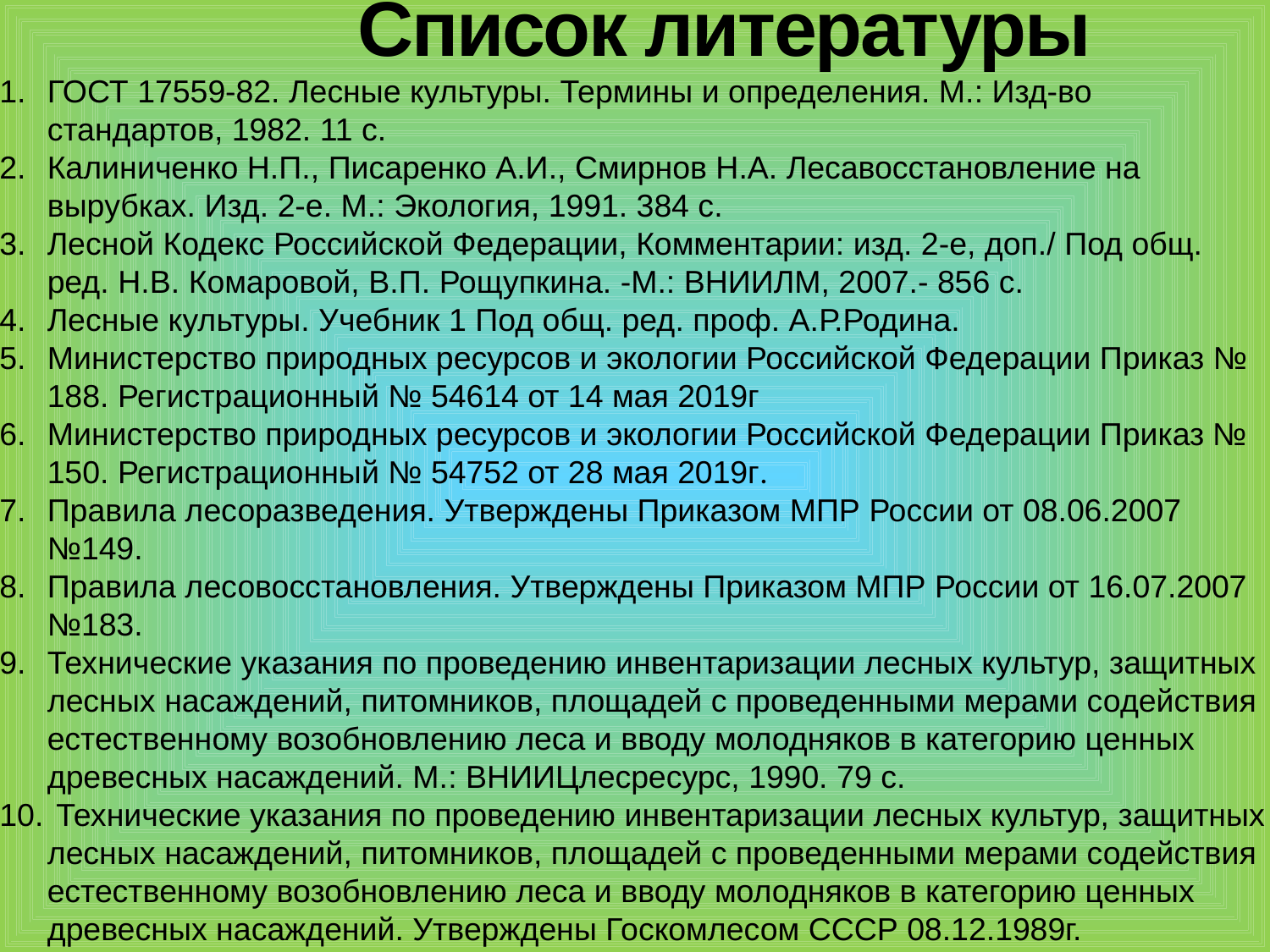

# Список литературы
ГОСТ 17559-82. Лесные культуры. Термины и определения. М.: Изд-во стандартов, 1982. 11 с.
Калиниченко Н.П., Писаренко А.И., Смирнов Н.А. Лесавосстановление на вырубках. Изд. 2-е. М.: Экология, 1991. 384 с.
Лесной Кодекс Российской Федерации, Комментарии: изд. 2-е, доп./ Под общ. ред. Н.В. Комаровой, В.П. Рощупкина. -М.: ВНИИЛМ, 2007.- 856 с.
Лесные культуры. Учебник 1 Под общ. ред. проф. А.Р.Родина.
Министерство природных ресурсов и экологии Российской Федерации Приказ № 188. Регистрационный № 54614 от 14 мая 2019г
Министерство природных ресурсов и экологии Российской Федерации Приказ № 150. Регистрационный № 54752 от 28 мая 2019г.
Правила лесоразведения. Утверждены Приказом МПР России от 08.06.2007 №149.
Правила лесовосстановления. Утверждены Приказом МПР России от 16.07.2007 №183.
Технические указания по проведению инвентаризации лесных культур, защитных лесных насаждений, питомников, площадей с проведенными мерами содействия естественному возобновлению леса и вводу молодняков в категорию ценных древесных насаждений. М.: ВНИИЦлесресурс, 1990. 79 с.
 Технические указания по проведению инвентаризации лесных культур, защитных лесных насаждений, питомников, площадей с проведенными мерами содействия естественному возобновлению леса и вводу молодняков в категорию ценных древесных насаждений. Утверждены Госкомлесом СССР 08.12.1989г.